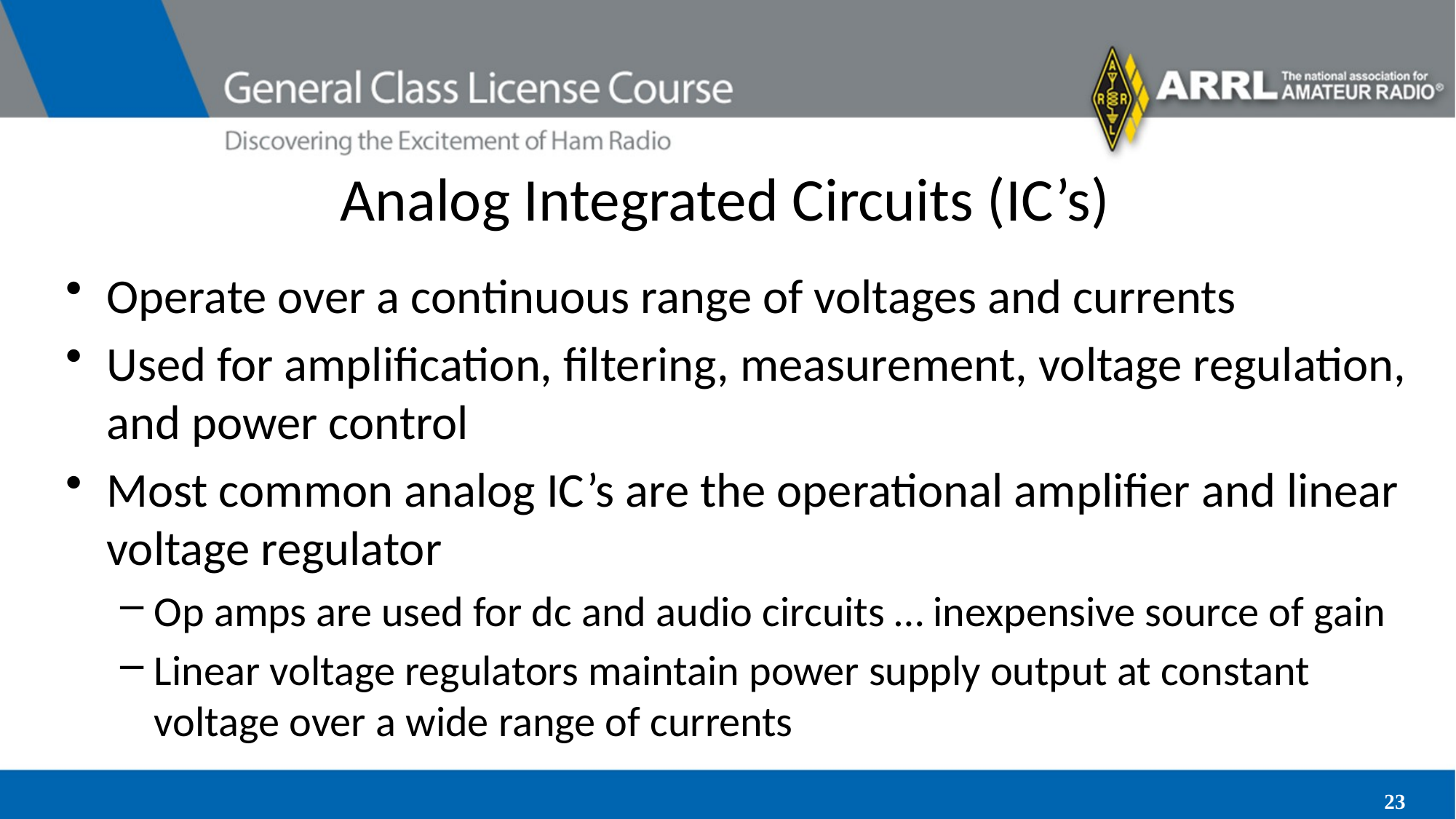

# Analog Integrated Circuits (IC’s)
Operate over a continuous range of voltages and currents
Used for amplification, filtering, measurement, voltage regulation, and power control
Most common analog IC’s are the operational amplifier and linear voltage regulator
Op amps are used for dc and audio circuits … inexpensive source of gain
Linear voltage regulators maintain power supply output at constant voltage over a wide range of currents